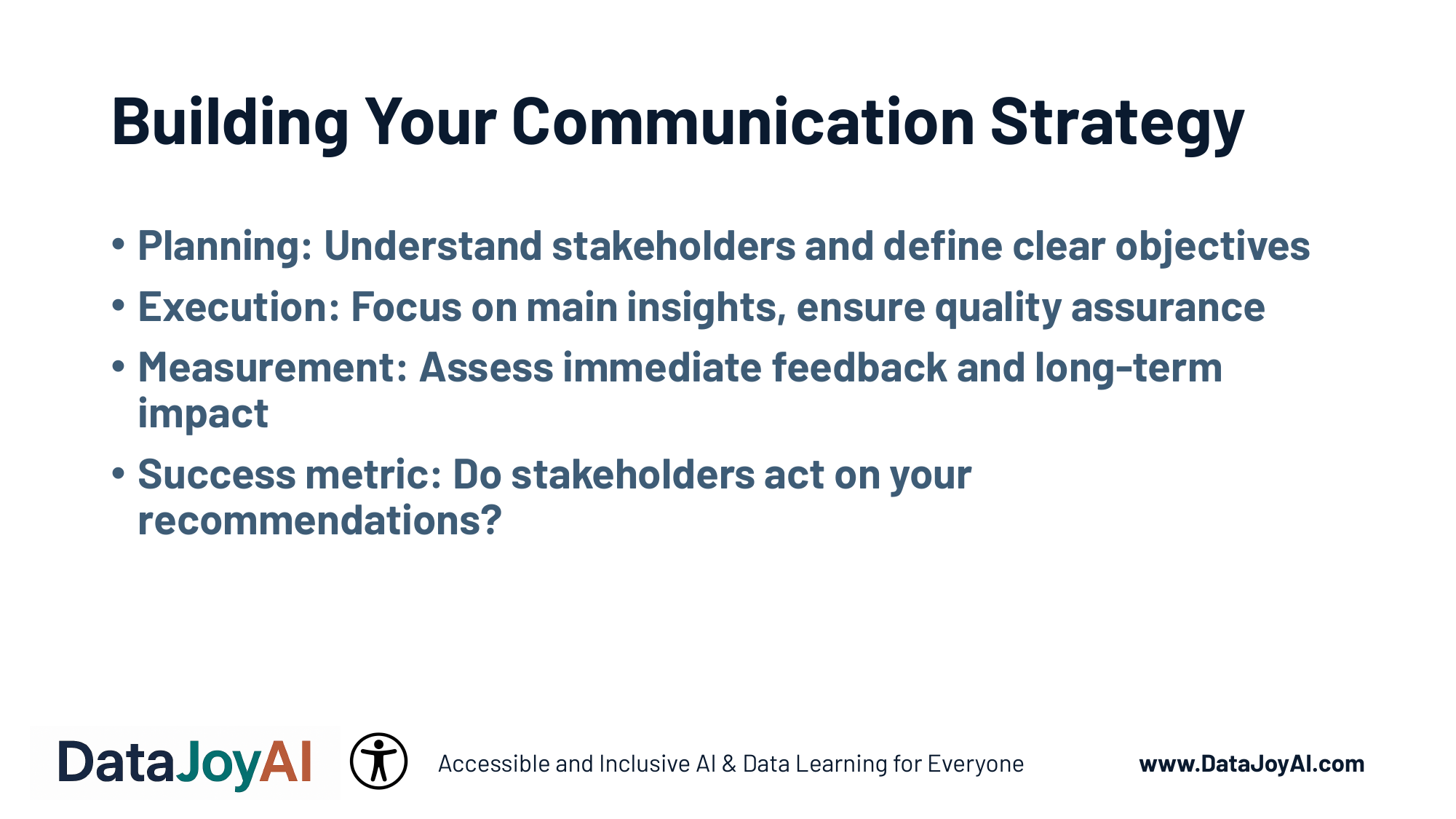

# Building Your Communication Strategy
Planning: Understand stakeholders and define clear objectives
Execution: Focus on main insights, ensure quality assurance
Measurement: Assess immediate feedback and long-term impact
Success metric: Do stakeholders act on your recommendations?